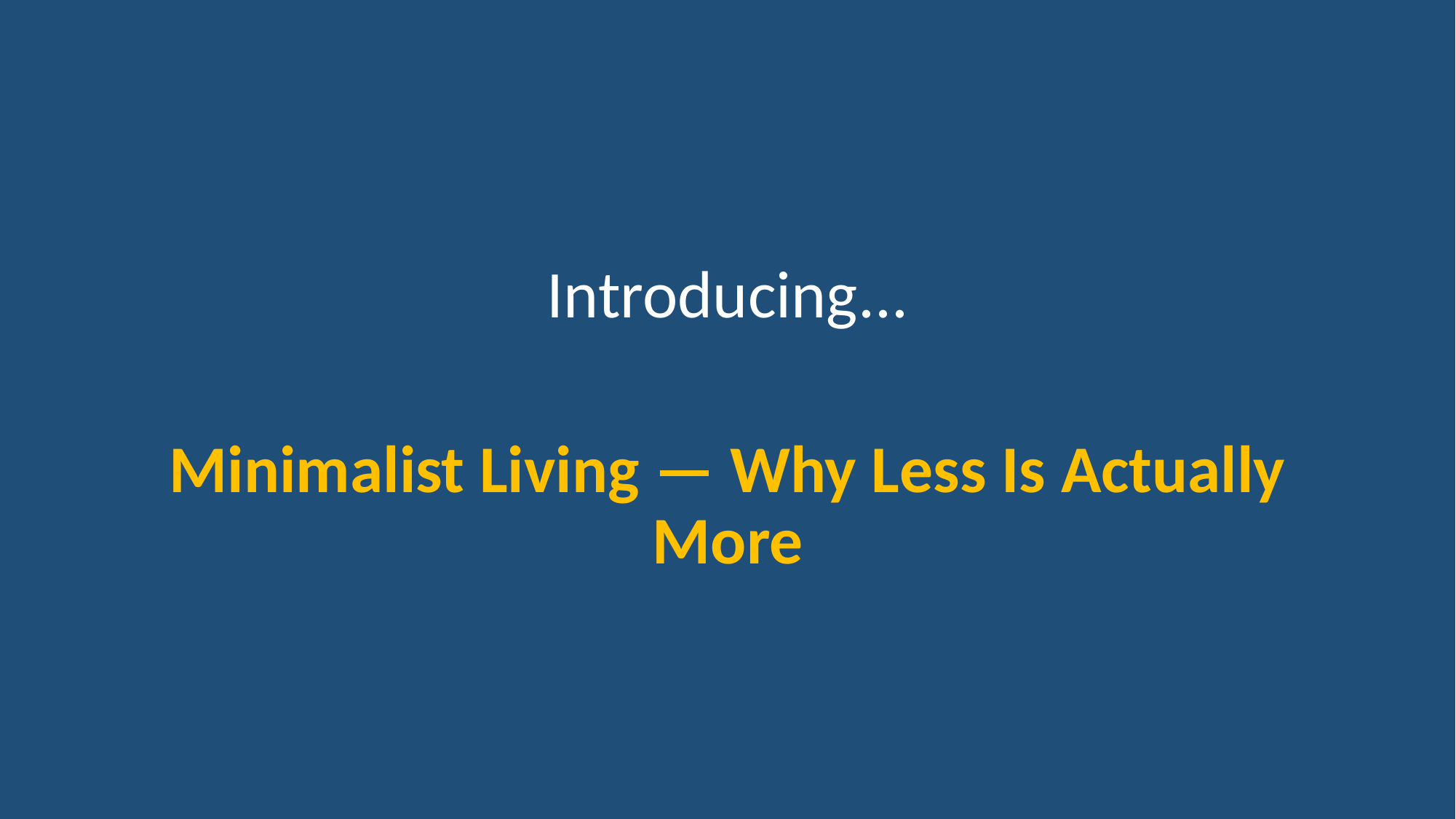

Introducing...

Minimalist Living — Why Less Is Actually More